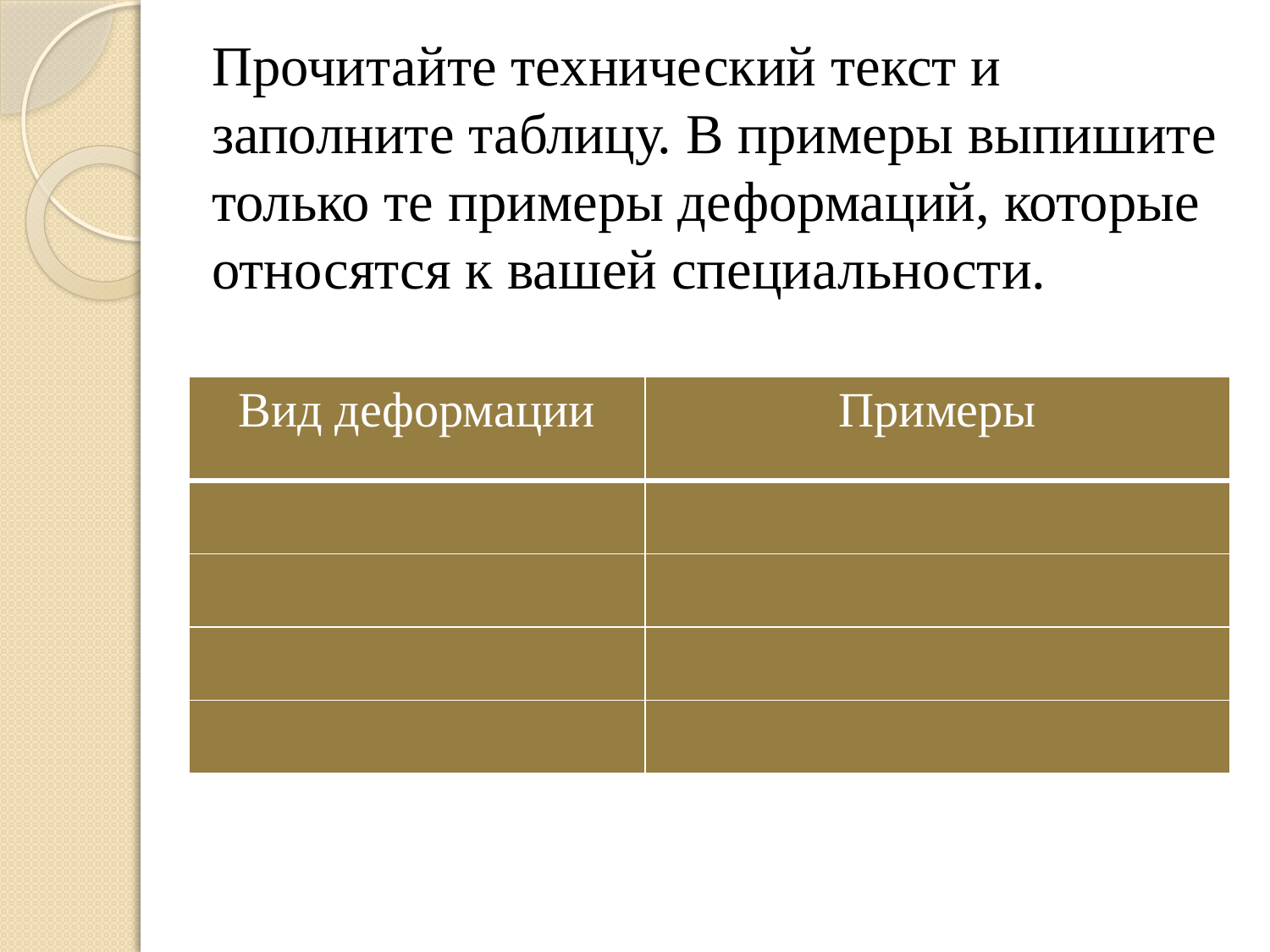

# Прочитайте технический текст и заполните таблицу. В примеры выпишите только те примеры деформаций, которые относятся к вашей специальности.
| Вид деформации | Примеры |
| --- | --- |
|  |  |
|  |  |
|  |  |
|  |  |